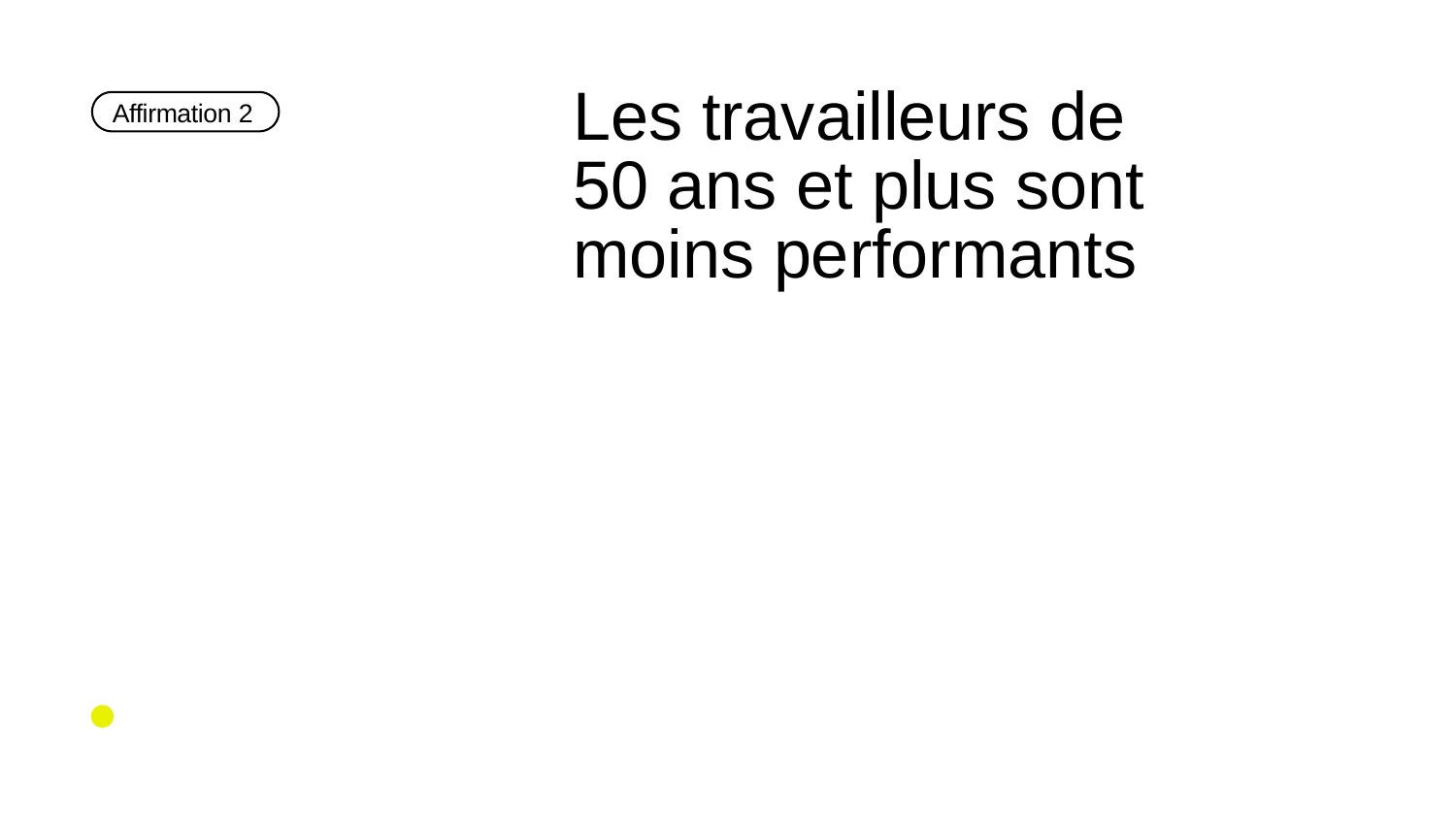

Les travailleurs de
50 ans et plus sont
moins performants

Affirmation 2